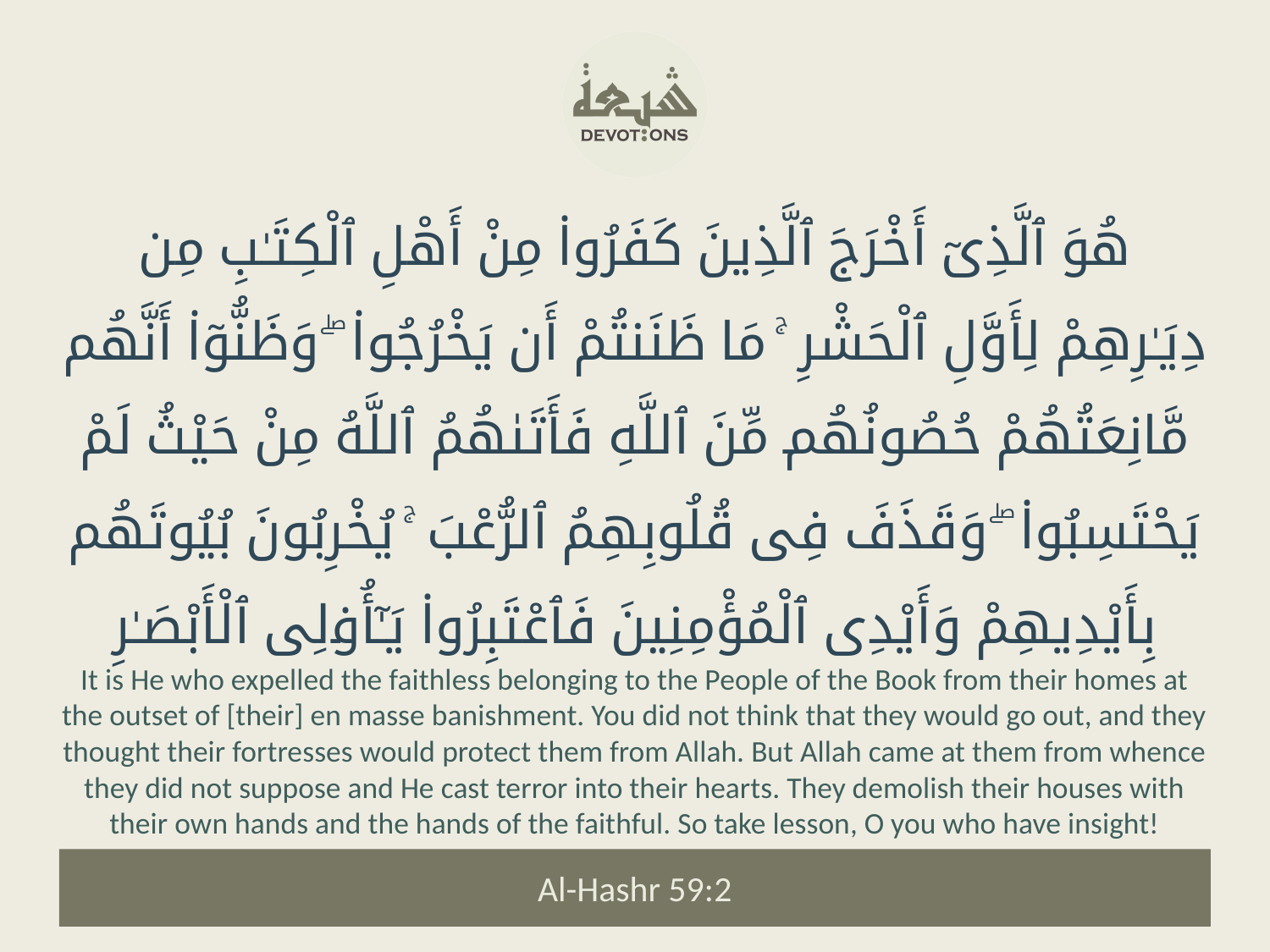

هُوَ ٱلَّذِىٓ أَخْرَجَ ٱلَّذِينَ كَفَرُوا۟ مِنْ أَهْلِ ٱلْكِتَـٰبِ مِن دِيَـٰرِهِمْ لِأَوَّلِ ٱلْحَشْرِ ۚ مَا ظَنَنتُمْ أَن يَخْرُجُوا۟ ۖ وَظَنُّوٓا۟ أَنَّهُم مَّانِعَتُهُمْ حُصُونُهُم مِّنَ ٱللَّهِ فَأَتَىٰهُمُ ٱللَّهُ مِنْ حَيْثُ لَمْ يَحْتَسِبُوا۟ ۖ وَقَذَفَ فِى قُلُوبِهِمُ ٱلرُّعْبَ ۚ يُخْرِبُونَ بُيُوتَهُم بِأَيْدِيهِمْ وَأَيْدِى ٱلْمُؤْمِنِينَ فَٱعْتَبِرُوا۟ يَـٰٓأُو۟لِى ٱلْأَبْصَـٰرِ
It is He who expelled the faithless belonging to the People of the Book from their homes at the outset of [their] en masse banishment. You did not think that they would go out, and they thought their fortresses would protect them from Allah. But Allah came at them from whence they did not suppose and He cast terror into their hearts. They demolish their houses with their own hands and the hands of the faithful. So take lesson, O you who have insight!
Al-Hashr 59:2